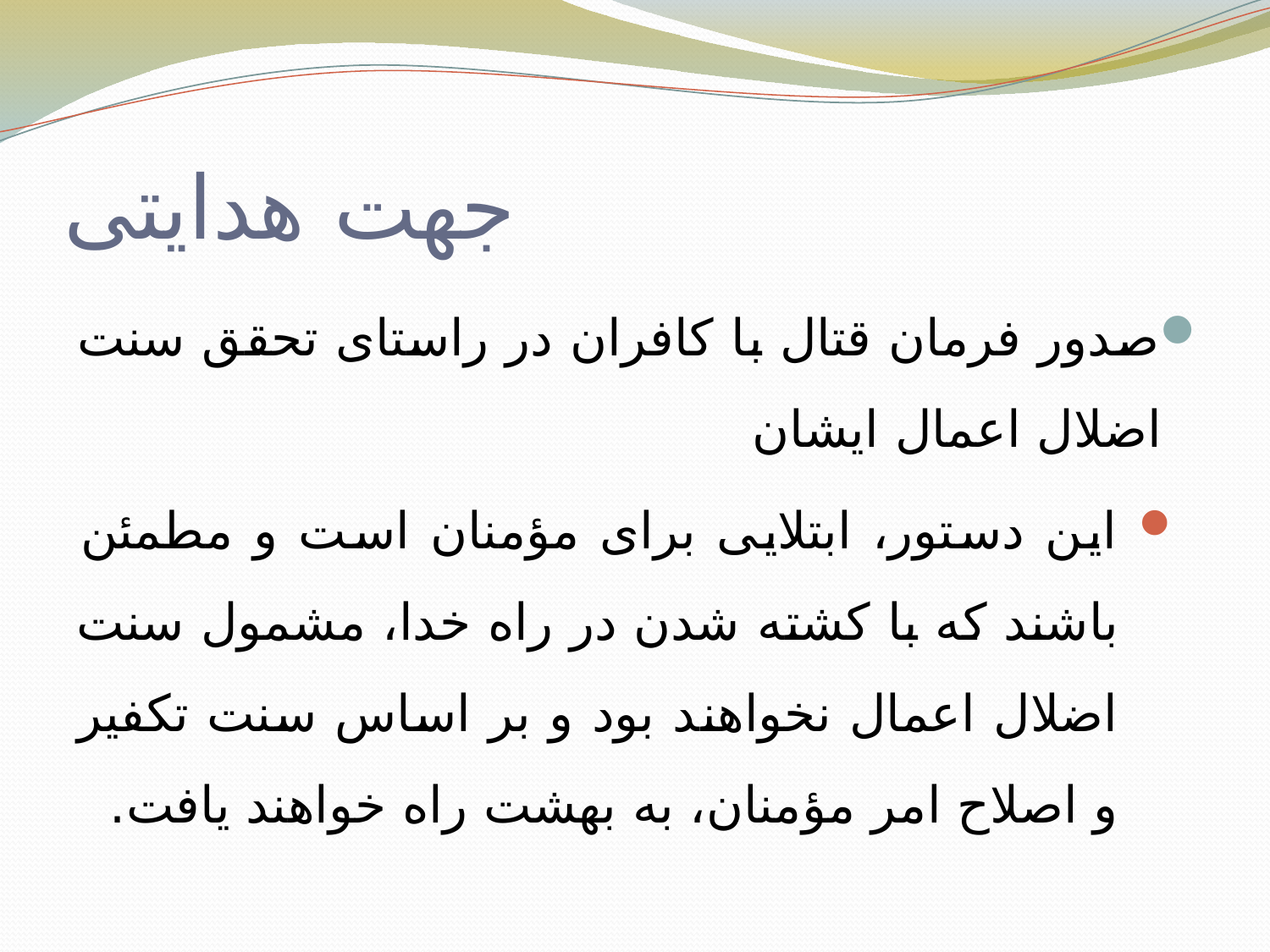

# جهت هدایتی
صدور فرمان قتال با کافران در راستای تحقق سنت اضلال اعمال ایشان
این دستور، ابتلایی برای مؤمنان است و مطمئن باشند که با کشته شدن در راه خدا، مشمول سنت اضلال اعمال نخواهند بود و بر اساس سنت تکفیر و اصلاح امر مؤمنان، به بهشت راه خواهند یافت.